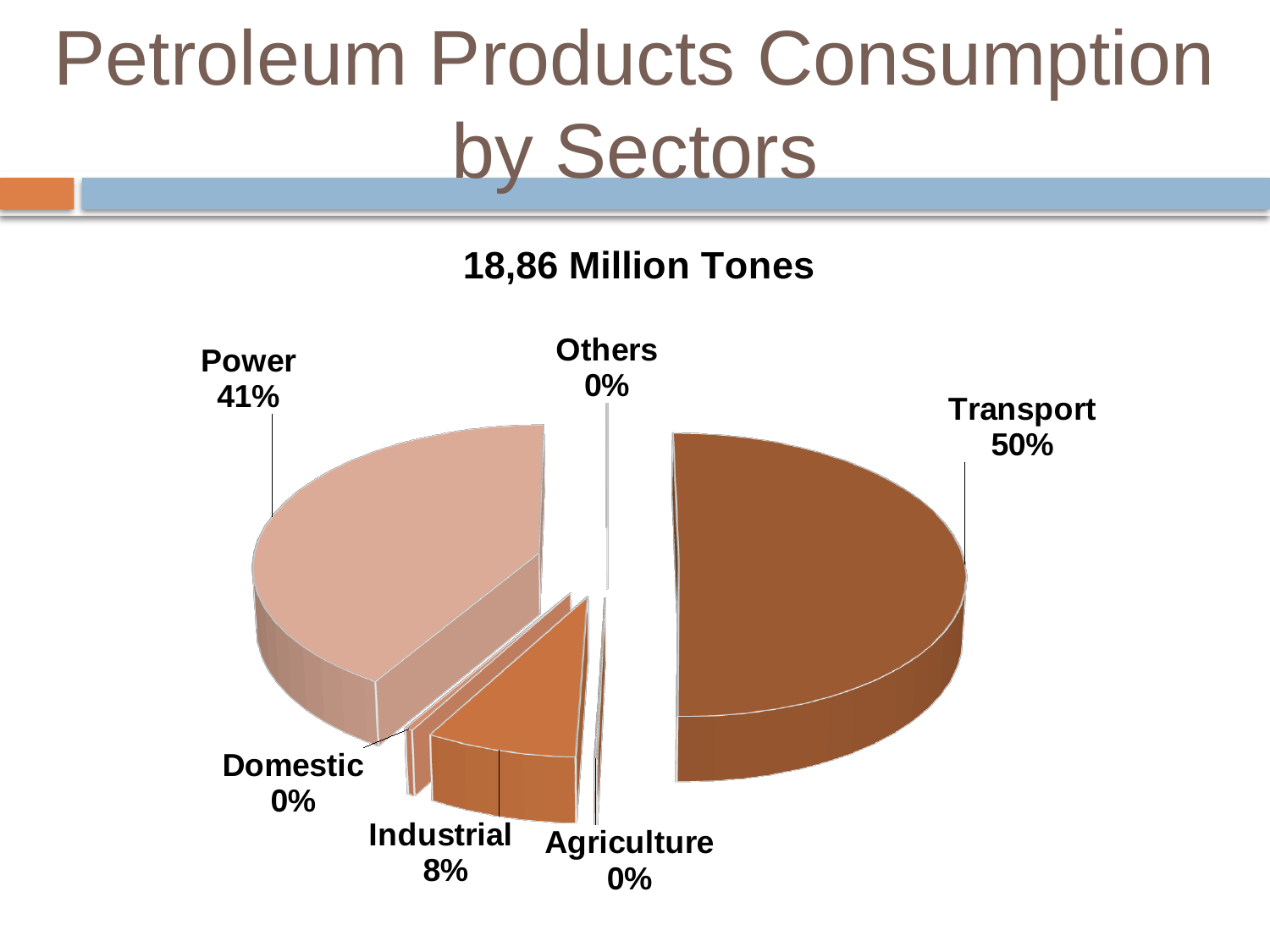

# Petroleum Products Consumption by Sectors

[unsupported chart]